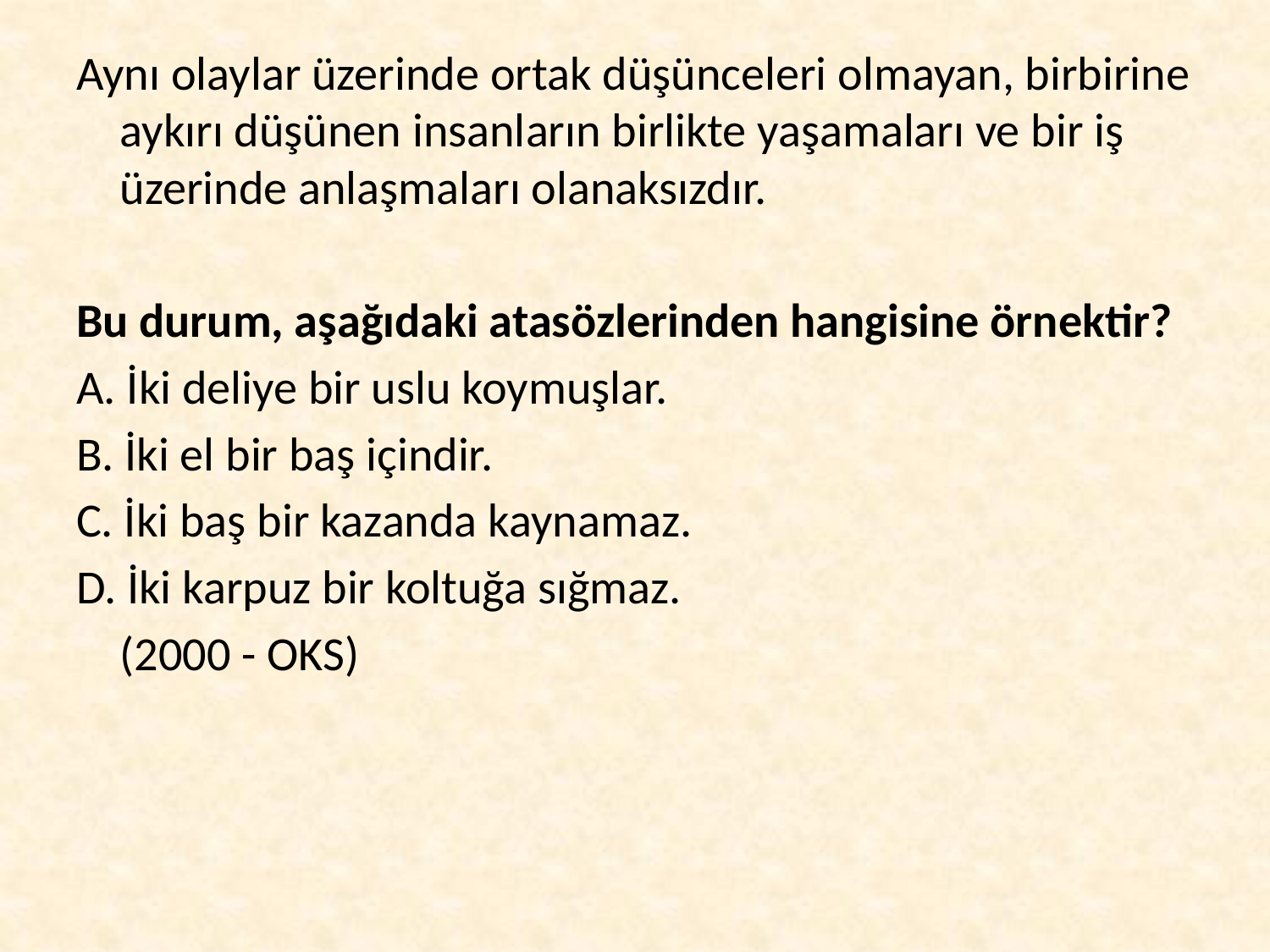

Aynı olaylar üzerinde ortak düşünceleri olmayan, birbirine aykırı düşünen insanların birlikte yaşamaları ve bir iş üzerinde anlaşmaları olanaksızdır.

Bu durum, aşağıdaki atasözlerinden hangisine örnektir?
A. İki deliye bir uslu koymuşlar.
B. İki el bir baş içindir.
C. İki baş bir kazanda kaynamaz.
D. İki karpuz bir koltuğa sığmaz.
				(2000 - OKS)